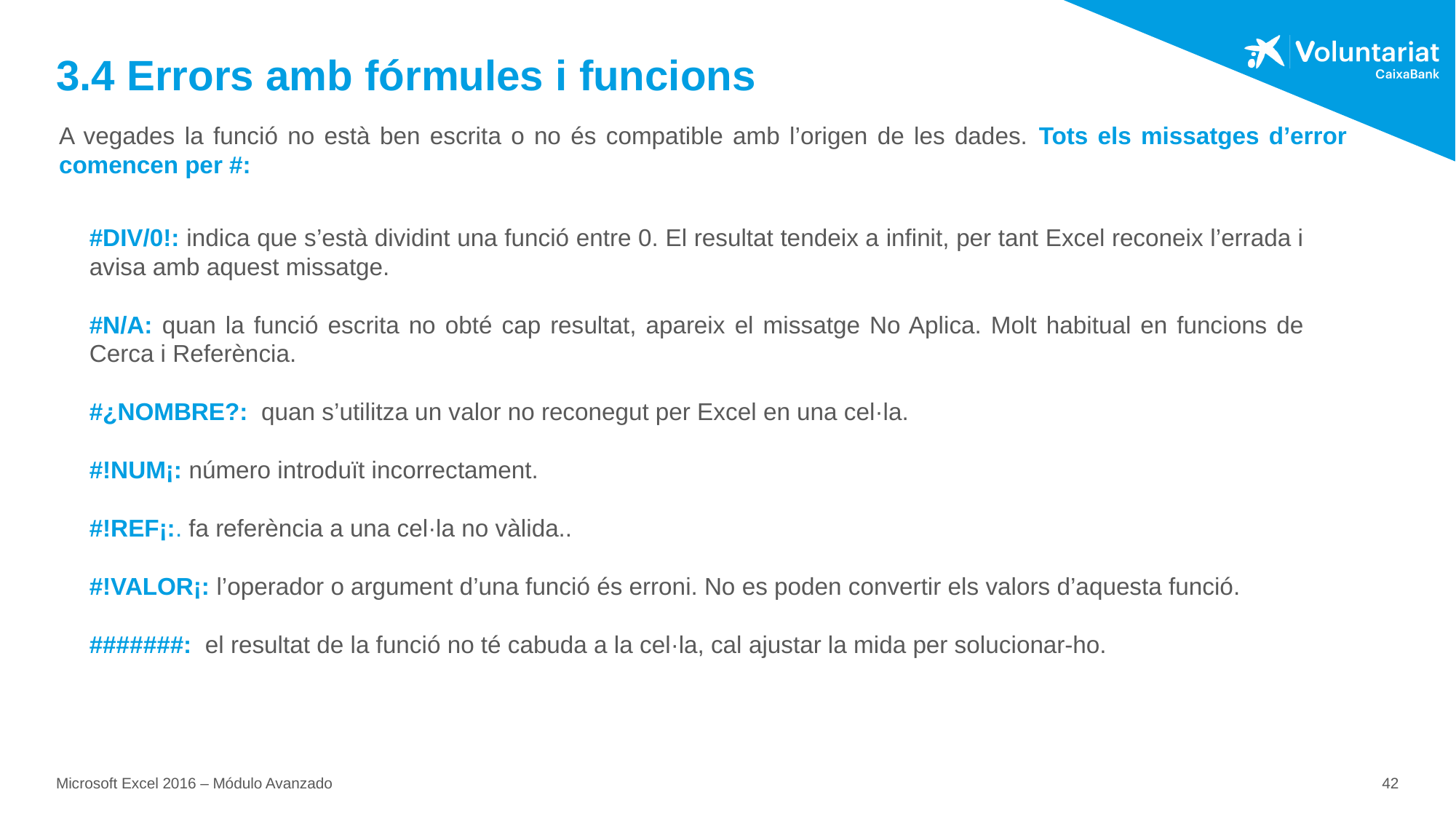

# 3.4 Errors amb fórmules i funcions
A vegades la funció no està ben escrita o no és compatible amb l’origen de les dades. Tots els missatges d’error comencen per #:

#DIV/0!: indica que s’està dividint una funció entre 0. El resultat tendeix a infinit, per tant Excel reconeix l’errada i avisa amb aquest missatge.

#N/A: quan la funció escrita no obté cap resultat, apareix el missatge No Aplica. Molt habitual en funcions de Cerca i Referència.

#¿NOMBRE?:  quan s’utilitza un valor no reconegut per Excel en una cel·la.

#!NUM¡: número introduït incorrectament.

#!REF¡:. fa referència a una cel·la no vàlida..

#!VALOR¡: l’operador o argument d’una funció és erroni. No es poden convertir els valors d’aquesta funció.

#######:  el resultat de la funció no té cabuda a la cel·la, cal ajustar la mida per solucionar-ho.